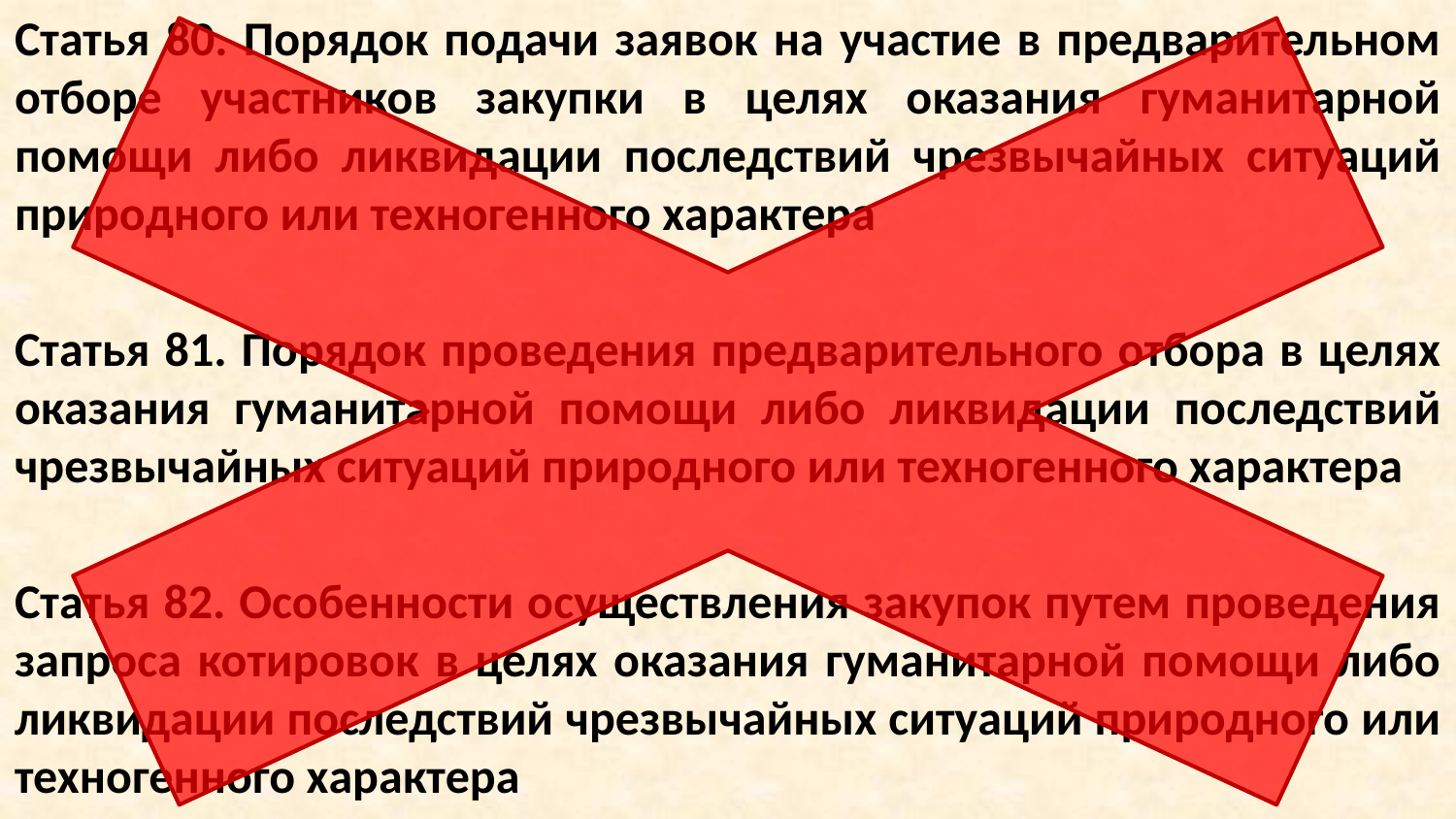

Статья 80. Порядок подачи заявок на участие в предварительном отборе участников закупки в целях оказания гуманитарной помощи либо ликвидации последствий чрезвычайных ситуаций природного или техногенного характера

Статья 81. Порядок проведения предварительного отбора в целях оказания гуманитарной помощи либо ликвидации последствий чрезвычайных ситуаций природного или техногенного характера

Статья 82. Особенности осуществления закупок путем проведения запроса котировок в целях оказания гуманитарной помощи либо ликвидации последствий чрезвычайных ситуаций природного или техногенного характера